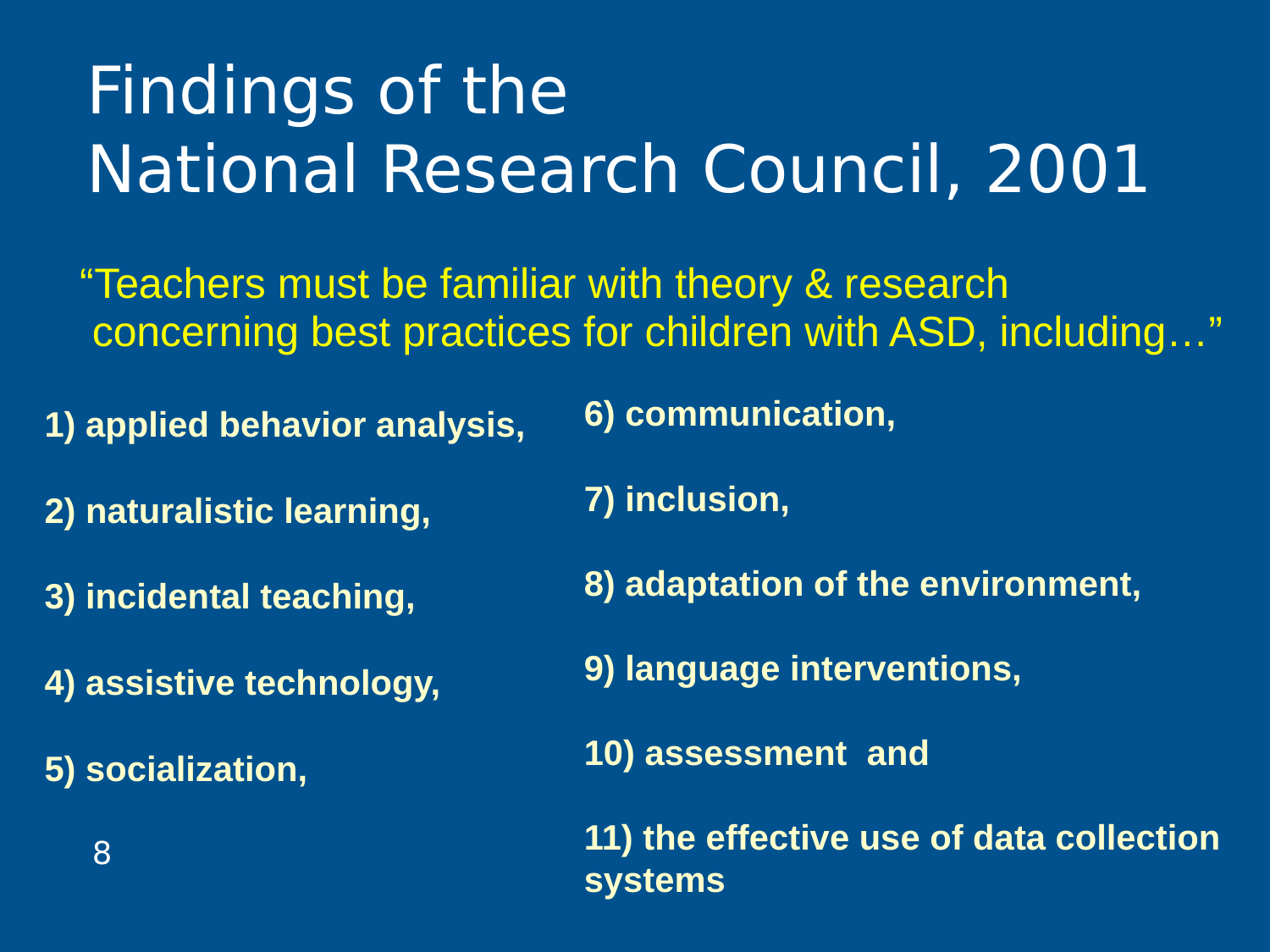

# Findings of the National Research Council, 2001
   “Teachers must be familiar with theory & research concerning best practices for children with ASD, including…”

1) applied behavior analysis,

2) naturalistic learning,

3) incidental teaching,

4) assistive technology,

5) socialization,

6) communication,

7) inclusion,

8) adaptation of the environment,

9) language interventions,

10) assessment  and

11) the effective use of data collection
systems

8